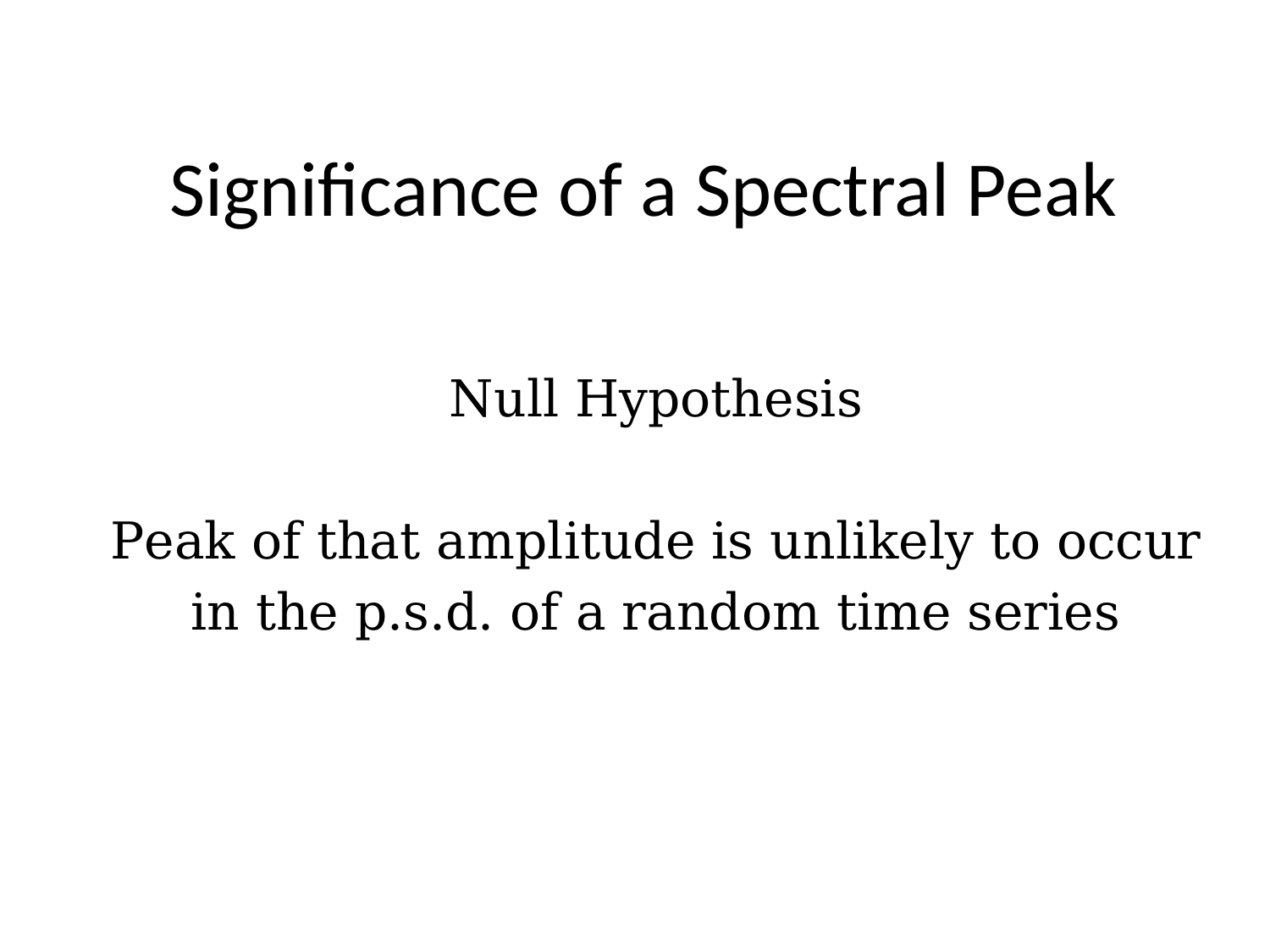

# Significance of a Spectral Peak
Null Hypothesis

Peak of that amplitude is unlikely to occur
in the p.s.d. of a random time series